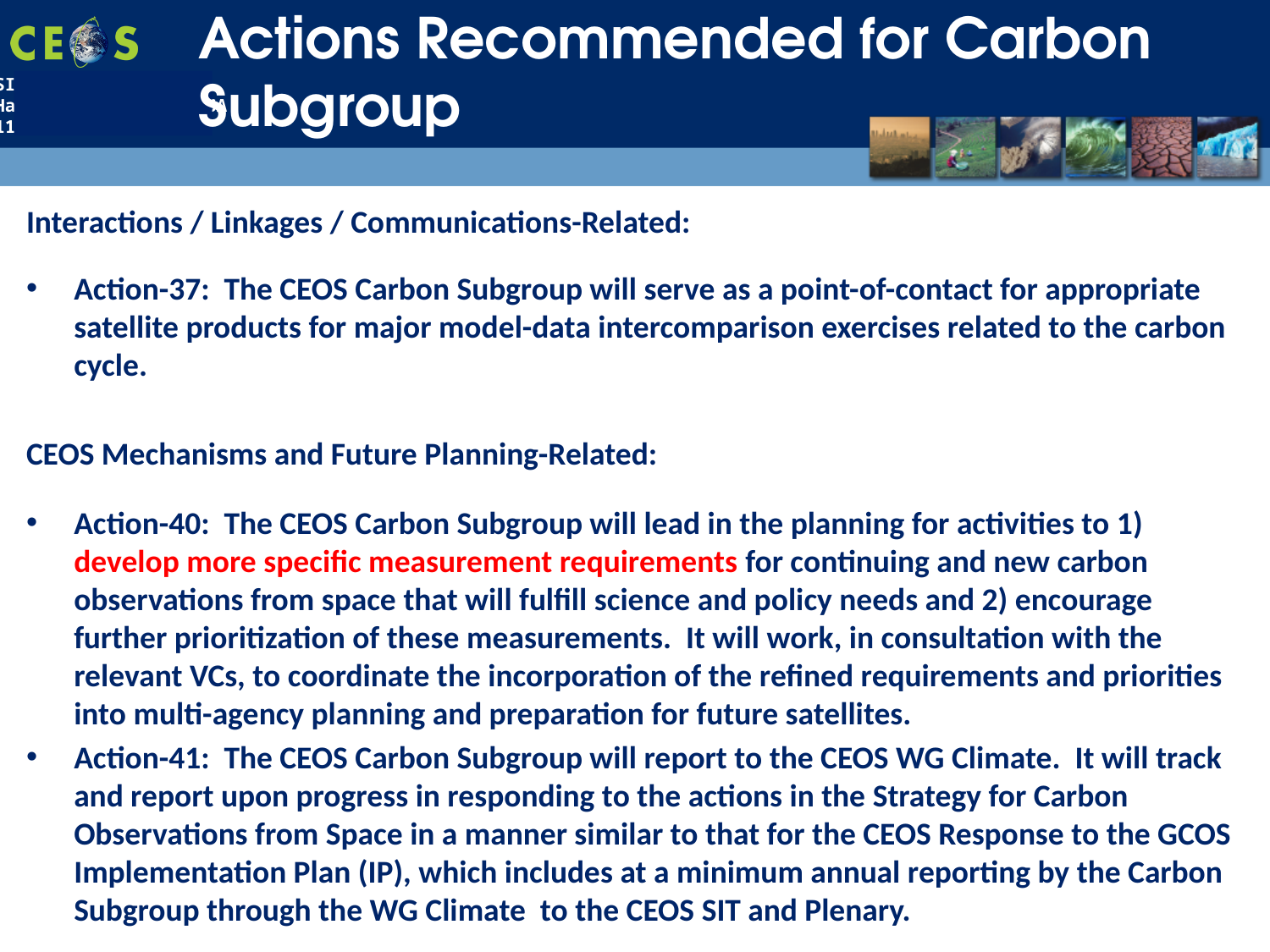

# Actions Recommended for Carbon Subgroup

Interactions / Linkages / Communications-Related:

Action-37:  The CEOS Carbon Subgroup will serve as a point-of-contact for appropriate satellite products for major model-data intercomparison exercises related to the carbon cycle.

CEOS Mechanisms and Future Planning-Related:

Action-40:  The CEOS Carbon Subgroup will lead in the planning for activities to 1) develop more specific measurement requirements for continuing and new carbon observations from space that will fulfill science and policy needs and 2) encourage further prioritization of these measurements.  It will work, in consultation with the relevant VCs, to coordinate the incorporation of the refined requirements and priorities into multi-agency planning and preparation for future satellites.
Action-41:  The CEOS Carbon Subgroup will report to the CEOS WG Climate.  It will track and report upon progress in responding to the actions in the Strategy for Carbon Observations from Space in a manner similar to that for the CEOS Response to the GCOS Implementation Plan (IP), which includes at a minimum annual reporting by the Carbon Subgroup through the WG Climate  to the CEOS SIT and Plenary.